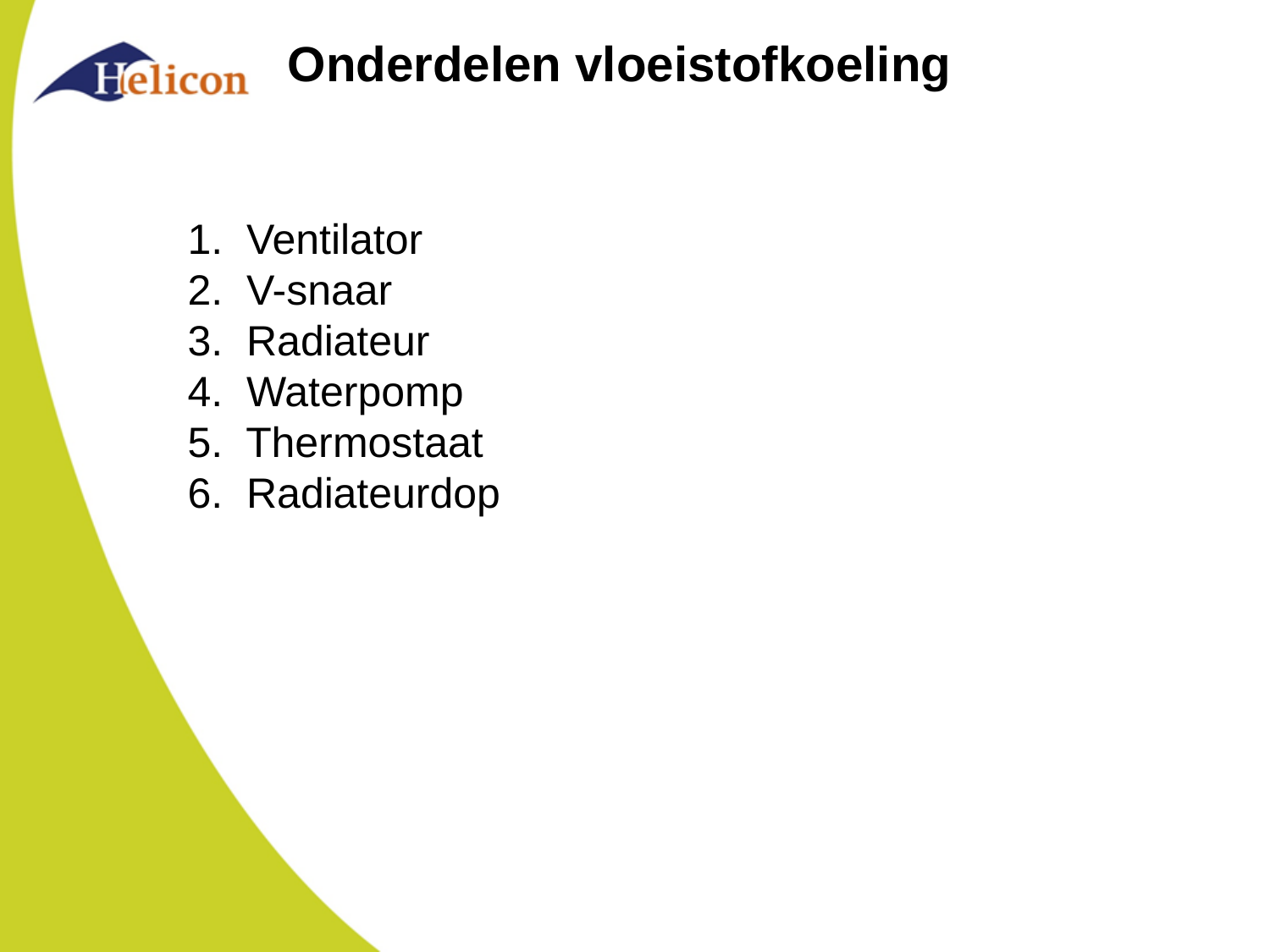

# Onderdelen vloeistofkoeling

1.  Ventilator
2.  V-snaar
3.  Radiateur
4.  Waterpomp
5.  Thermostaat
6.  Radiateurdop